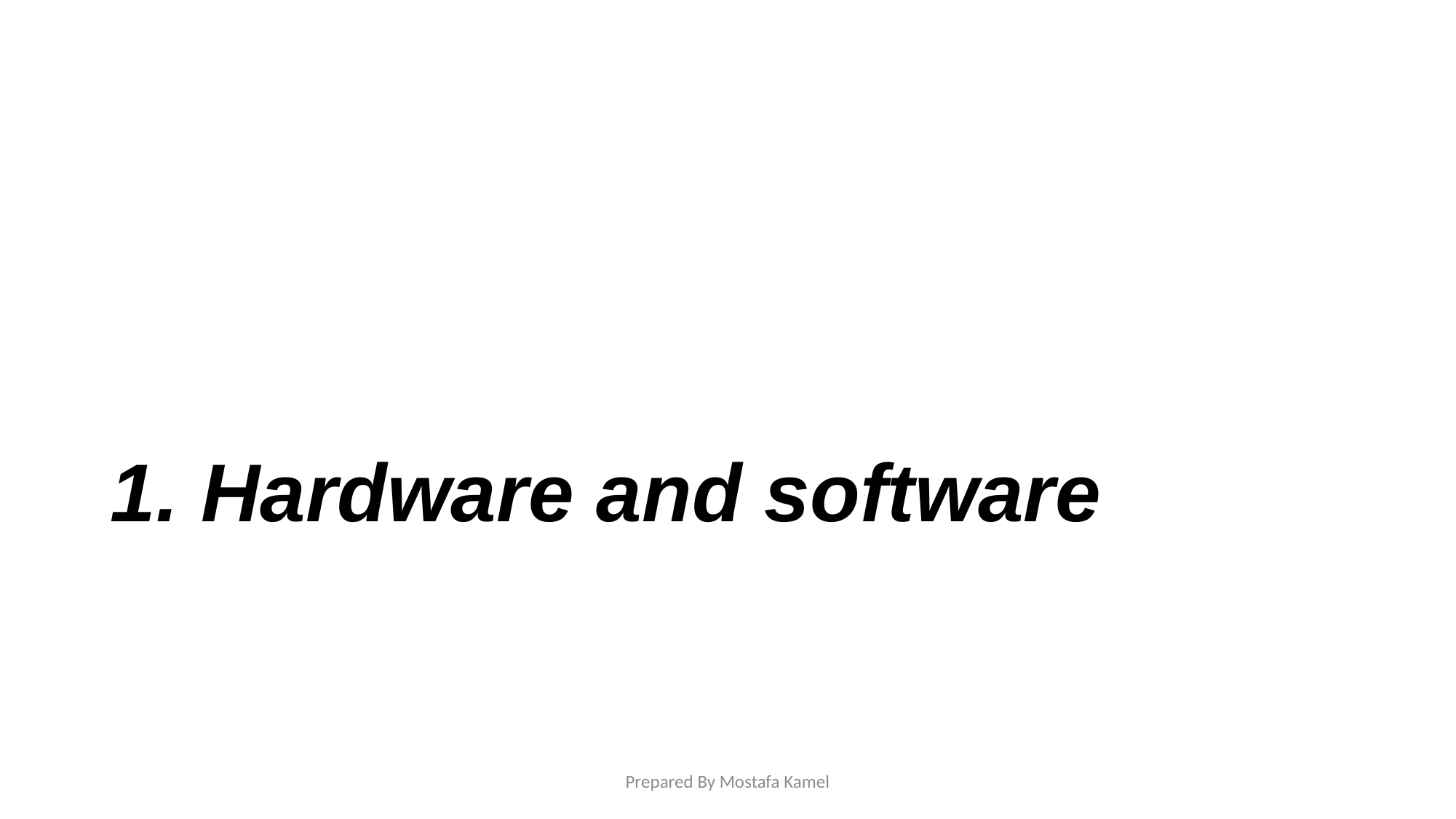

# 1. Hardware and software
Prepared By Mostafa Kamel